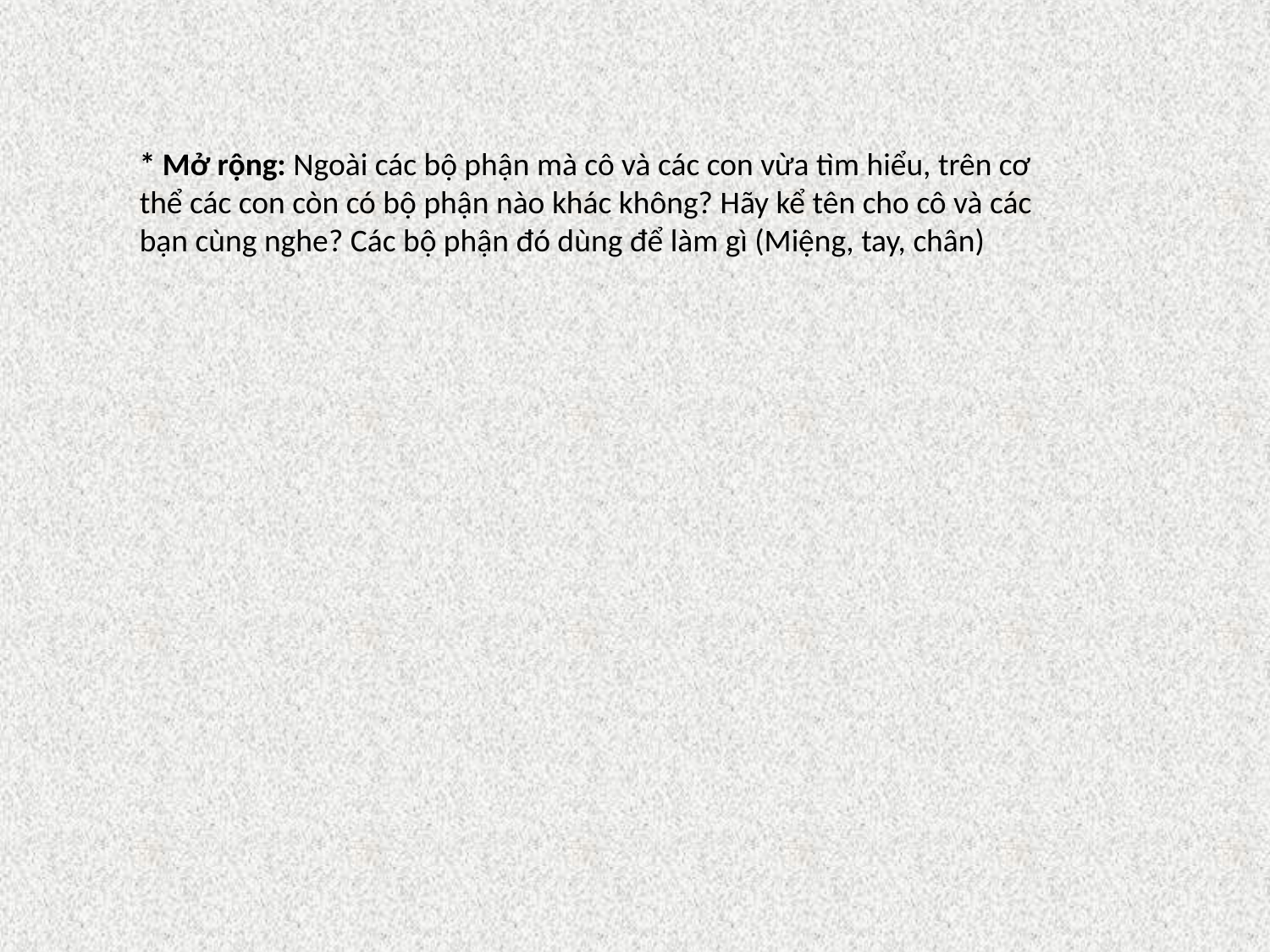

* Mở rộng: Ngoài các bộ phận mà cô và các con vừa tìm hiểu, trên cơ thể các con còn có bộ phận nào khác không? Hãy kể tên cho cô và các bạn cùng nghe? Các bộ phận đó dùng để làm gì (Miệng, tay, chân)